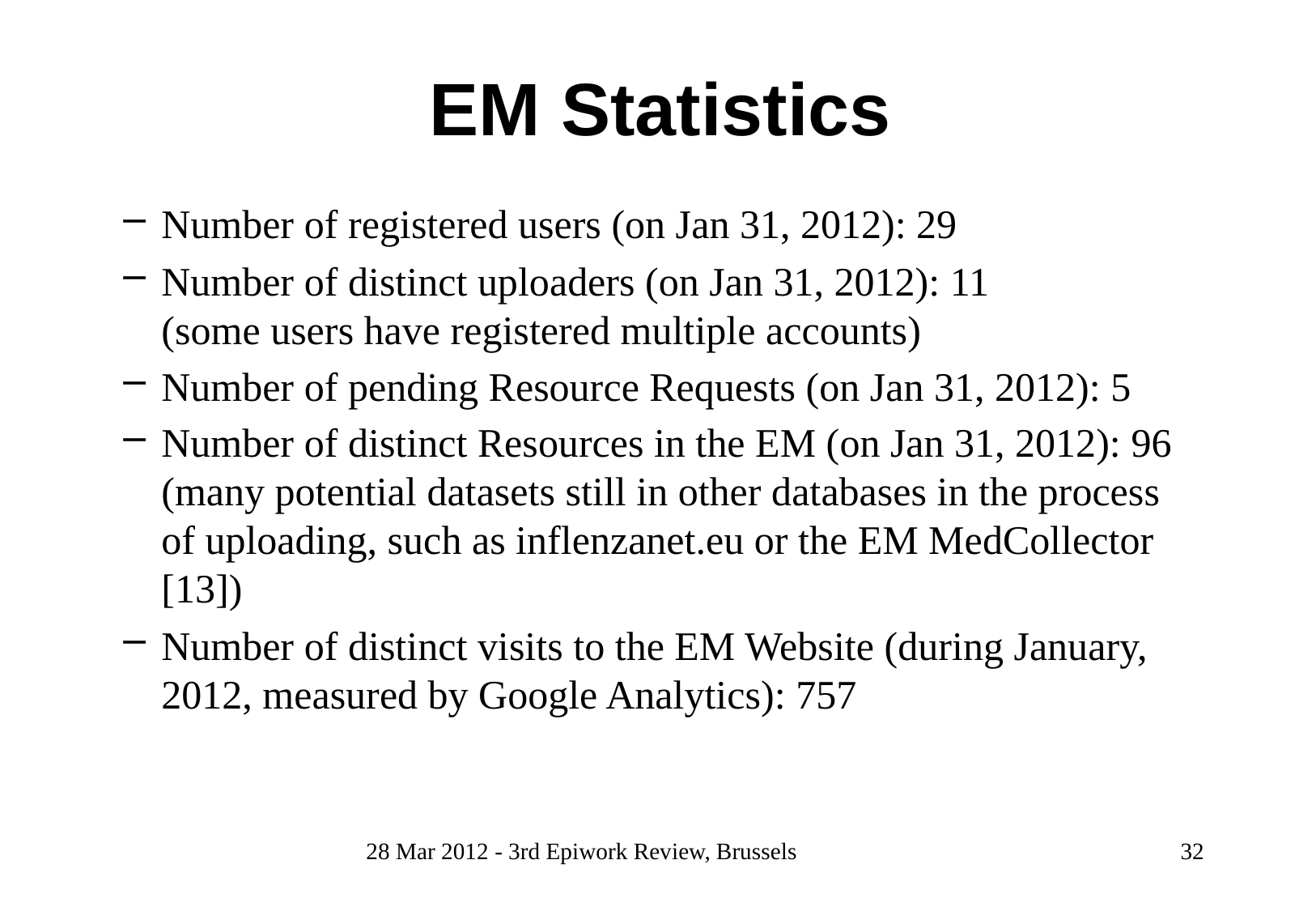

# EM Statistics
Number of registered users (on Jan 31, 2012): 29
Number of distinct uploaders (on Jan 31, 2012): 11
(some users have registered multiple accounts)
Number of pending Resource Requests (on Jan 31, 2012): 5
Number of distinct Resources in the EM (on Jan 31, 2012): 96
(many potential datasets still in other databases in the process of uploading, such as inflenzanet.eu or the EM MedCollector [13])
Number of distinct visits to the EM Website (during January, 2012, measured by Google Analytics): 757

28 Mar 2012 - 3rd Epiwork Review, Brussels
32